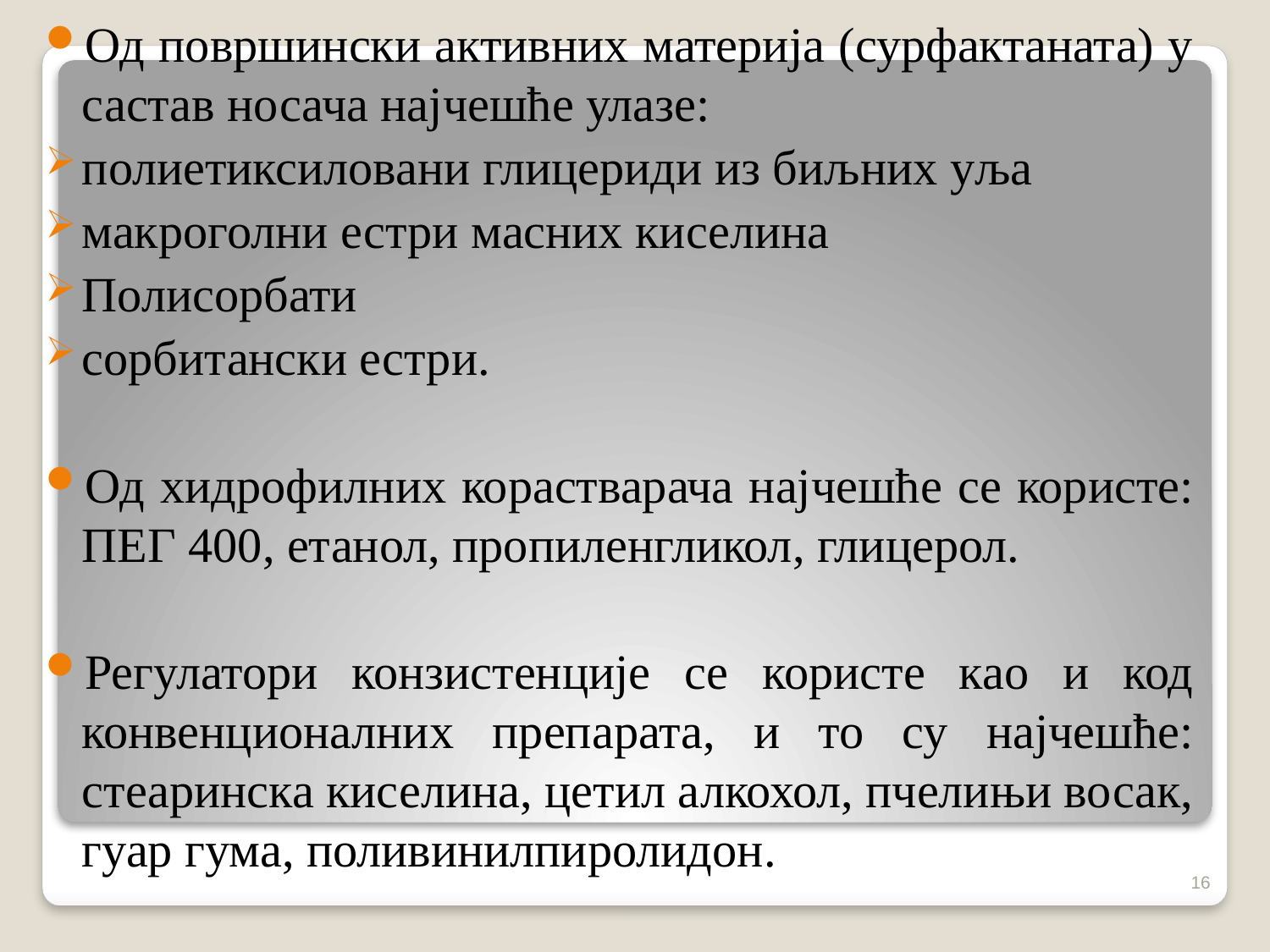

Од површински активних материја (сурфактаната) у састав носача најчешће улазе:
полиетиксиловани глицериди из биљних уља
макроголни естри масних киселина
Полисорбати
сорбитански естри.

Од хидрофилних корастварача најчешће се користе: ПЕГ 400, етанол, пропиленгликол, глицерол.

Регулатори конзистенције се користе као и код конвенционалних препарата, и то су најчешће: стеаринска киселина, цетил алкохол, пчелињи восак, гуар гума, поливинилпиролидон.

16